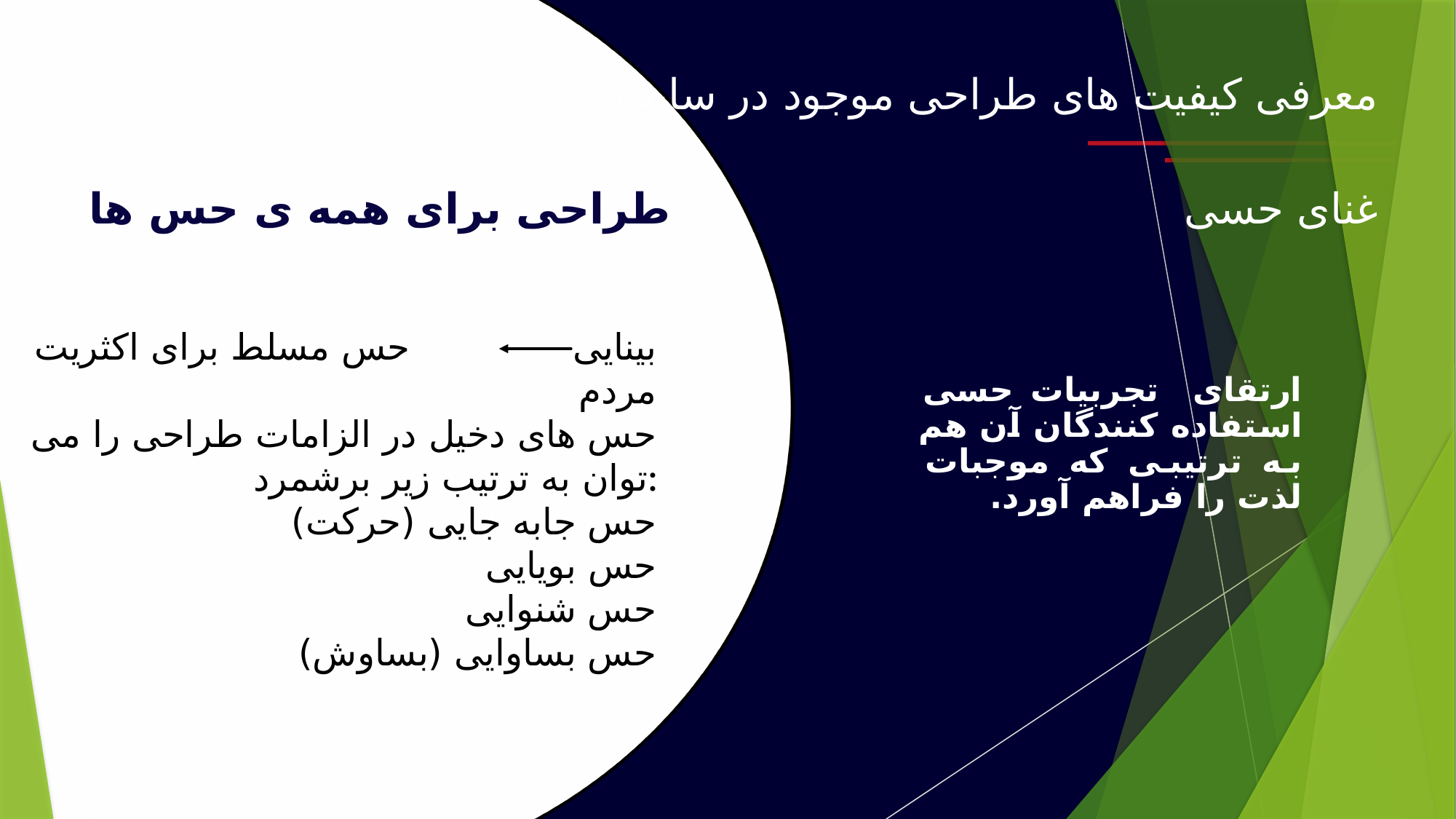

معرفی کیفیت های طراحی موجود در سایت
طراحی برای همه ی حس ها
غنای حسی
بینایی              حس مسلط برای اکثریت مردم
حس های دخیل در الزامات طراحی را می توان به ترتیب زیر برشمرد:
حس جابه جایی (حرکت)
حس بویایی
حس شنوایی
حس بساوایی (بساوش)

ارتقای  تجربیات حسی استفاده کنندگان آن هم به ترتیبی که موجبات لذت را فراهم آورد.